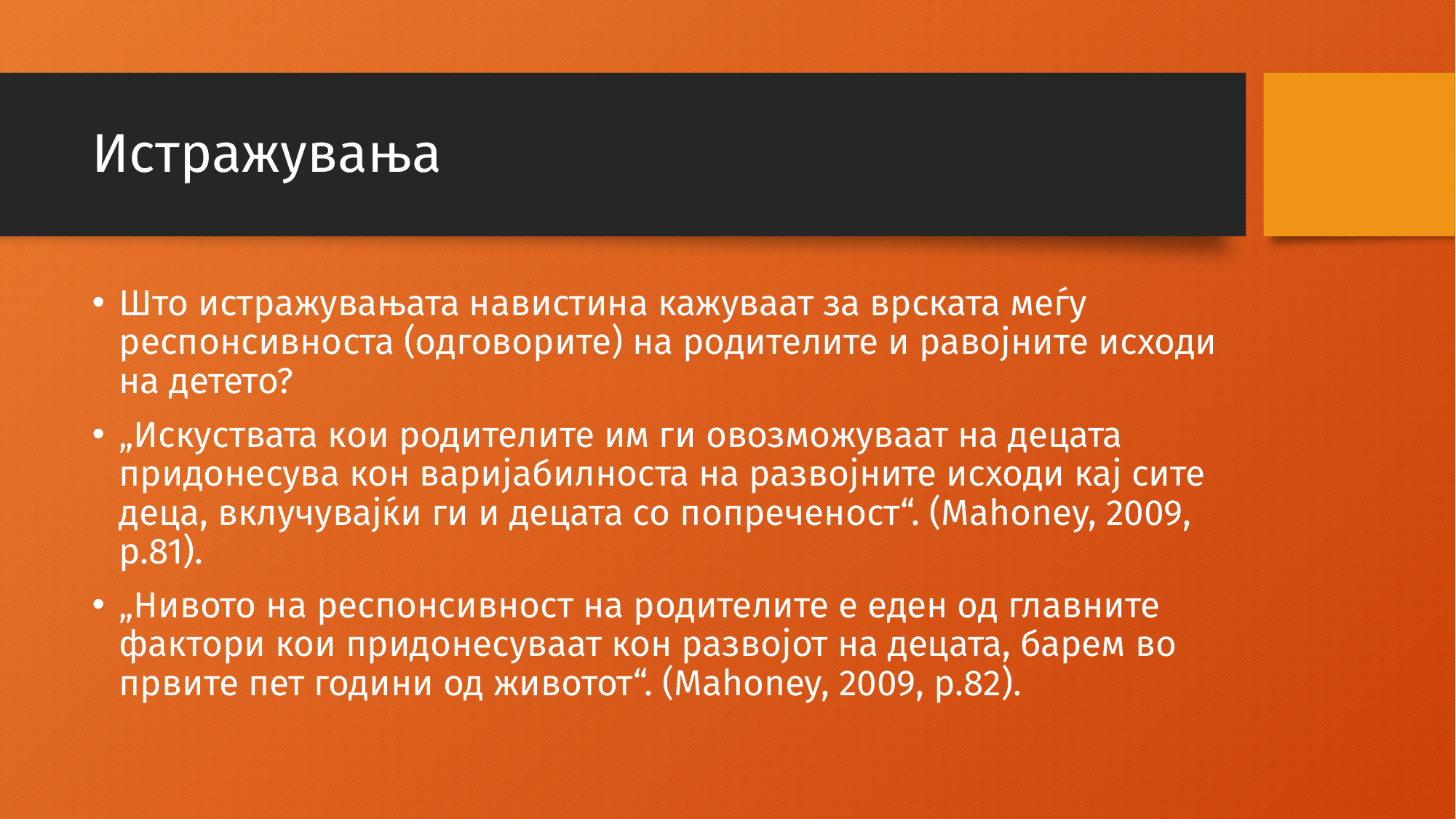

# Истражувања
Што истражувањата навистина кажуваат за врската меѓу респонсивноста (одговорите) на родителите и равојните исходи на детето?
„Искуствата кои родителите им ги овозможуваат на децата придонесува кон варијабилноста на развојните исходи кај сите деца, вклучувајќи ги и децата со попреченост“. (Mahoney, 2009, p.81).
„Нивото на респонсивност на родителите е еден од главните фактори кои придонесуваат кон развојот на децата, барем во првите пет години од животот“. (Mahoney, 2009, p.82).